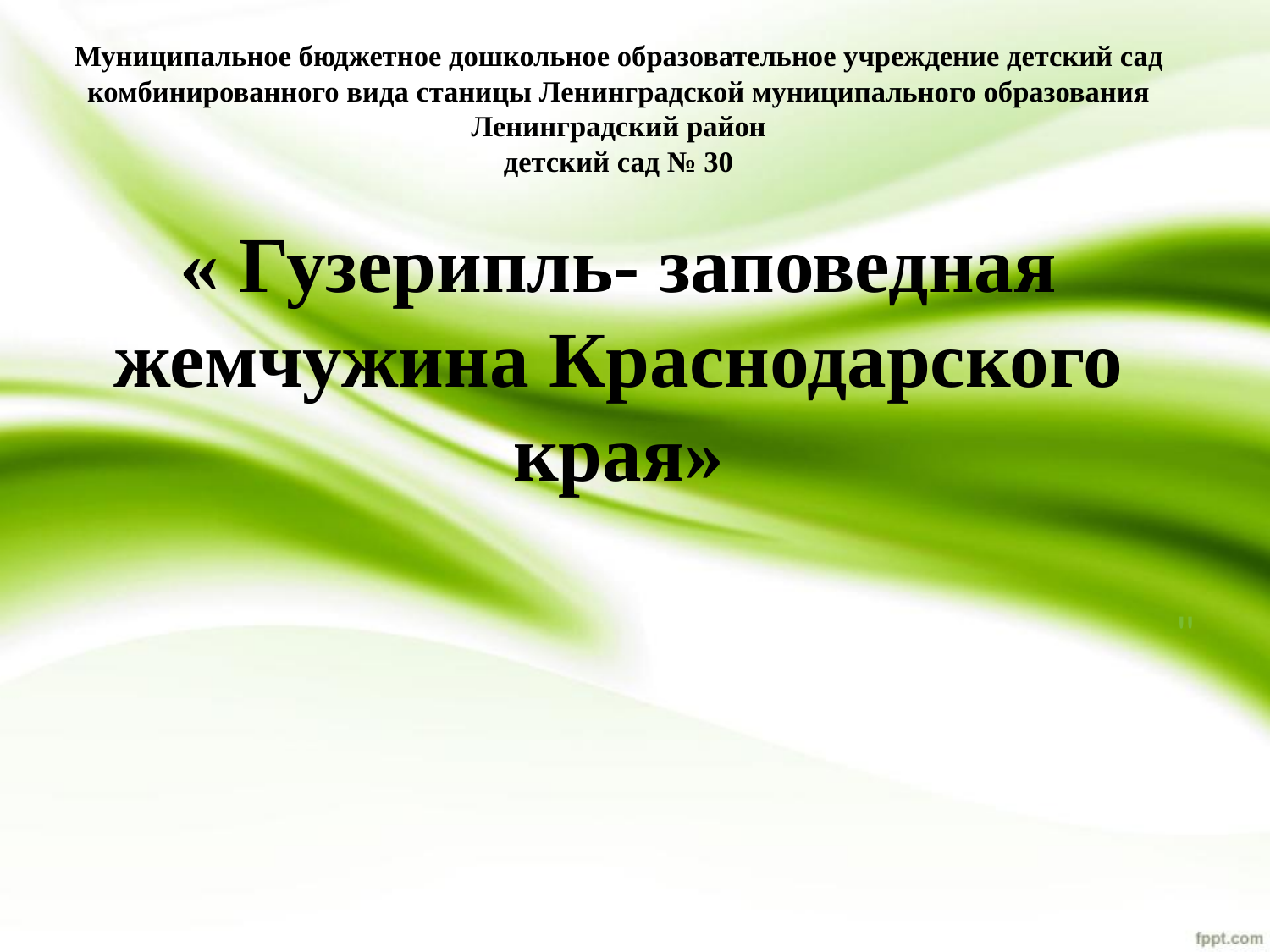

# Муниципальное бюджетное дошкольное образовательное учреждение детский сад комбинированного вида станицы Ленинградской муниципального образования Ленинградский район детский сад № 30 « Гузерипль- заповедная жемчужина Краснодарского края»
"